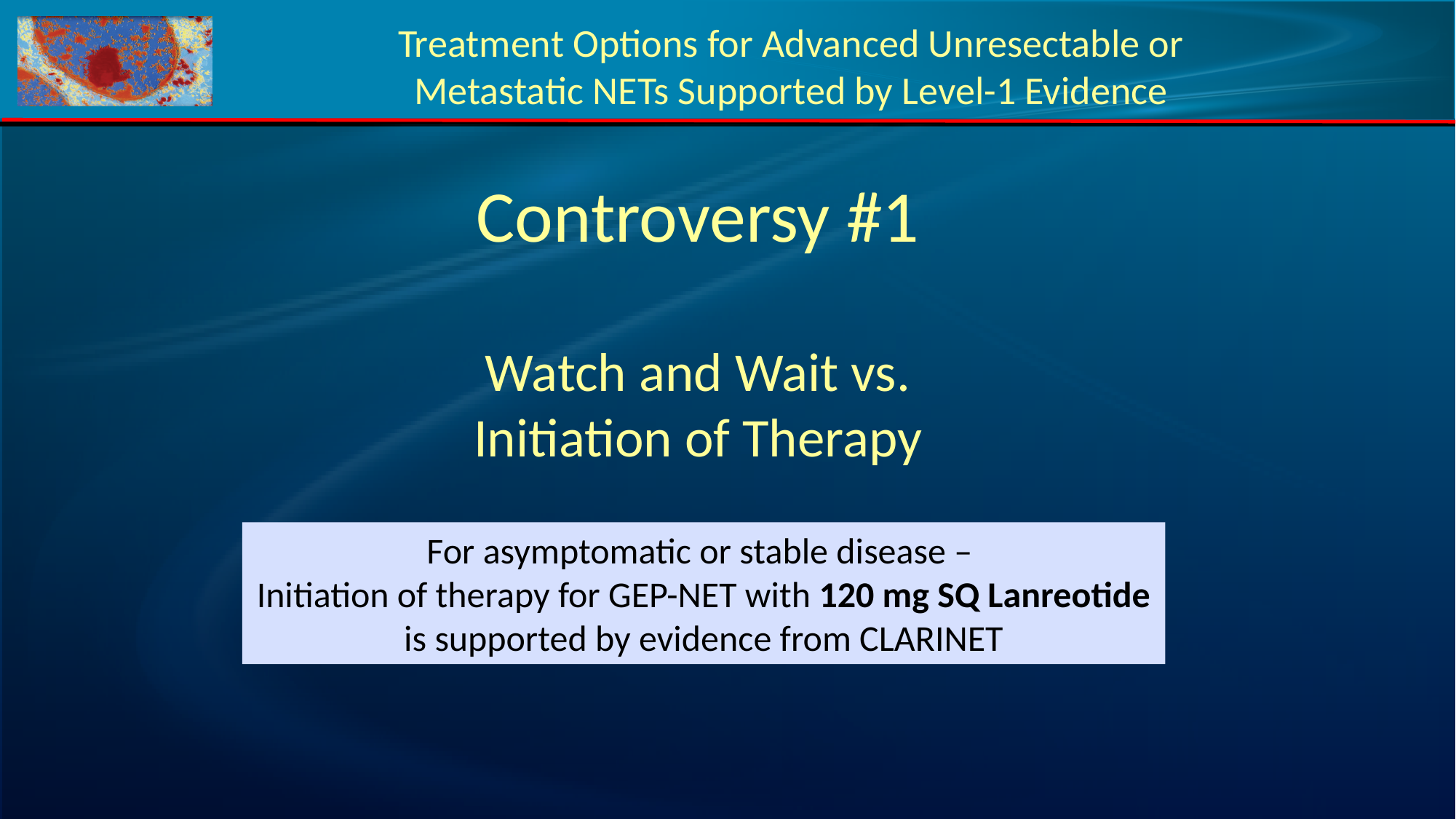

Treatment Options for Advanced Unresectable or Metastatic NETs Supported by Level-1 Evidence
Controversy #1

Watch and Wait vs.
Initiation of Therapy
For asymptomatic or stable disease –
Initiation of therapy for GEP-NET with 120 mg SQ Lanreotide is supported by evidence from CLARINET